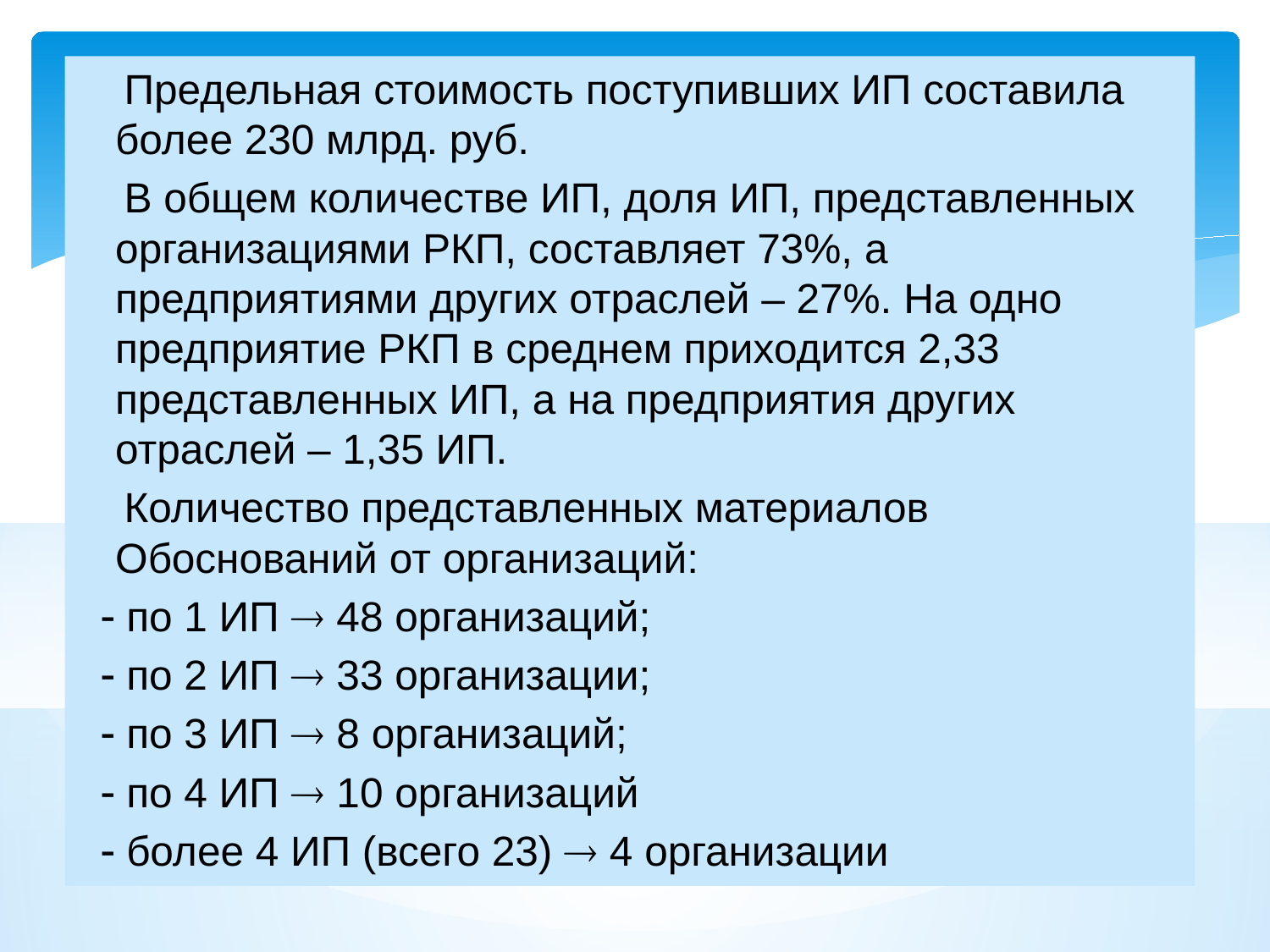

Предельная стоимость поступивших ИП составила  более 230 млрд. руб.
    В общем количестве ИП, доля ИП, представленных организациями РКП, составляет 73%, а предприятиями других отраслей – 27%. На одно предприятие РКП в среднем приходится 2,33 представленных ИП, а на предприятия других отраслей – 1,35 ИП.
    Количество представленных материалов Обоснований от организаций:
  − по 1 ИП → 48 организаций;
  − по 2 ИП → 33 организации;
  − по 3 ИП → 8 организаций;
  − по 4 ИП → 10 организаций
  − более 4 ИП (всего 23) → 4 организации